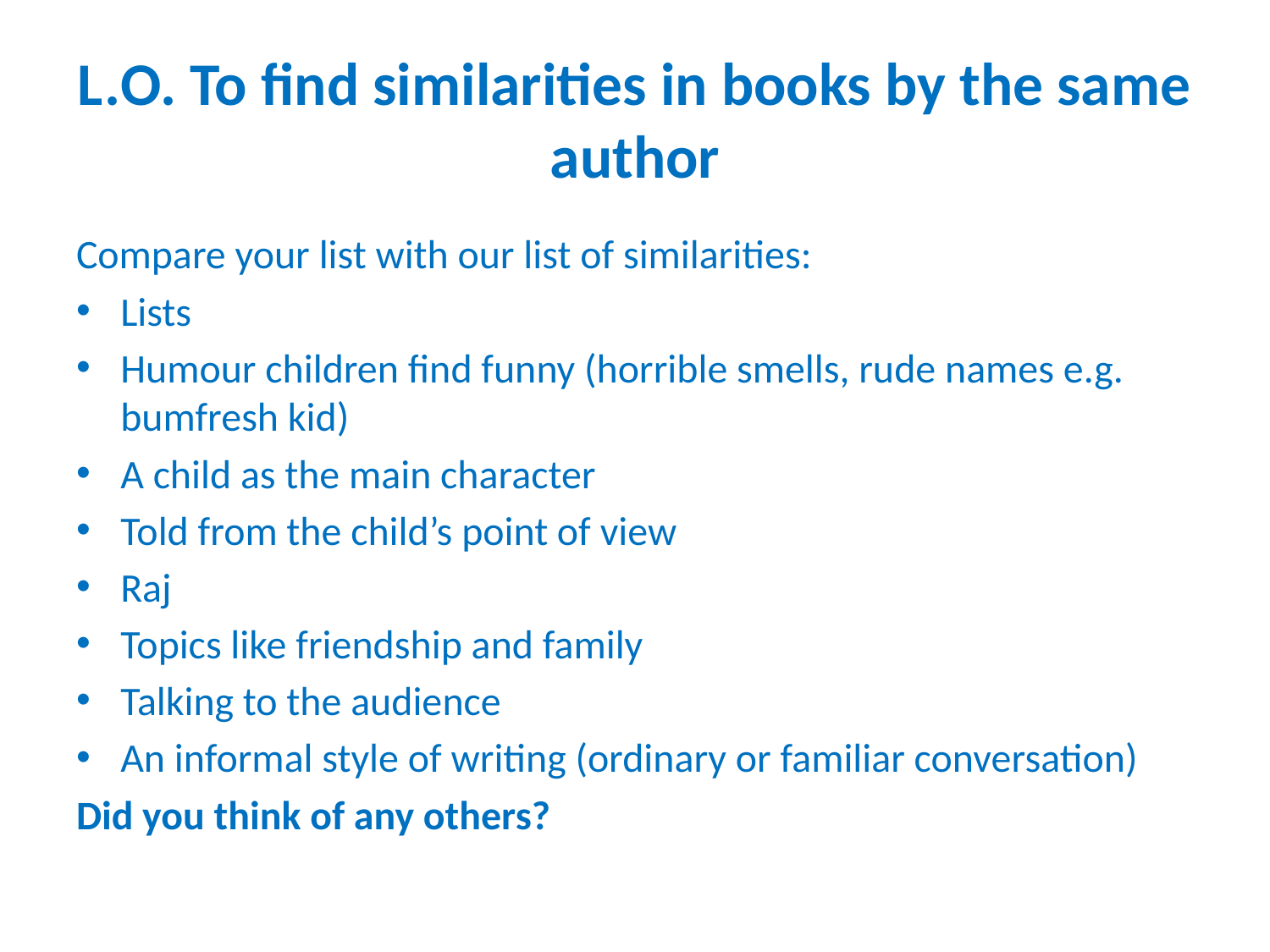

# L.O. To find similarities in books by the same author
Compare your list with our list of similarities:
Lists
Humour children find funny (horrible smells, rude names e.g. bumfresh kid)
A child as the main character
Told from the child’s point of view
Raj
Topics like friendship and family
Talking to the audience
An informal style of writing (ordinary or familiar conversation)
Did you think of any others?